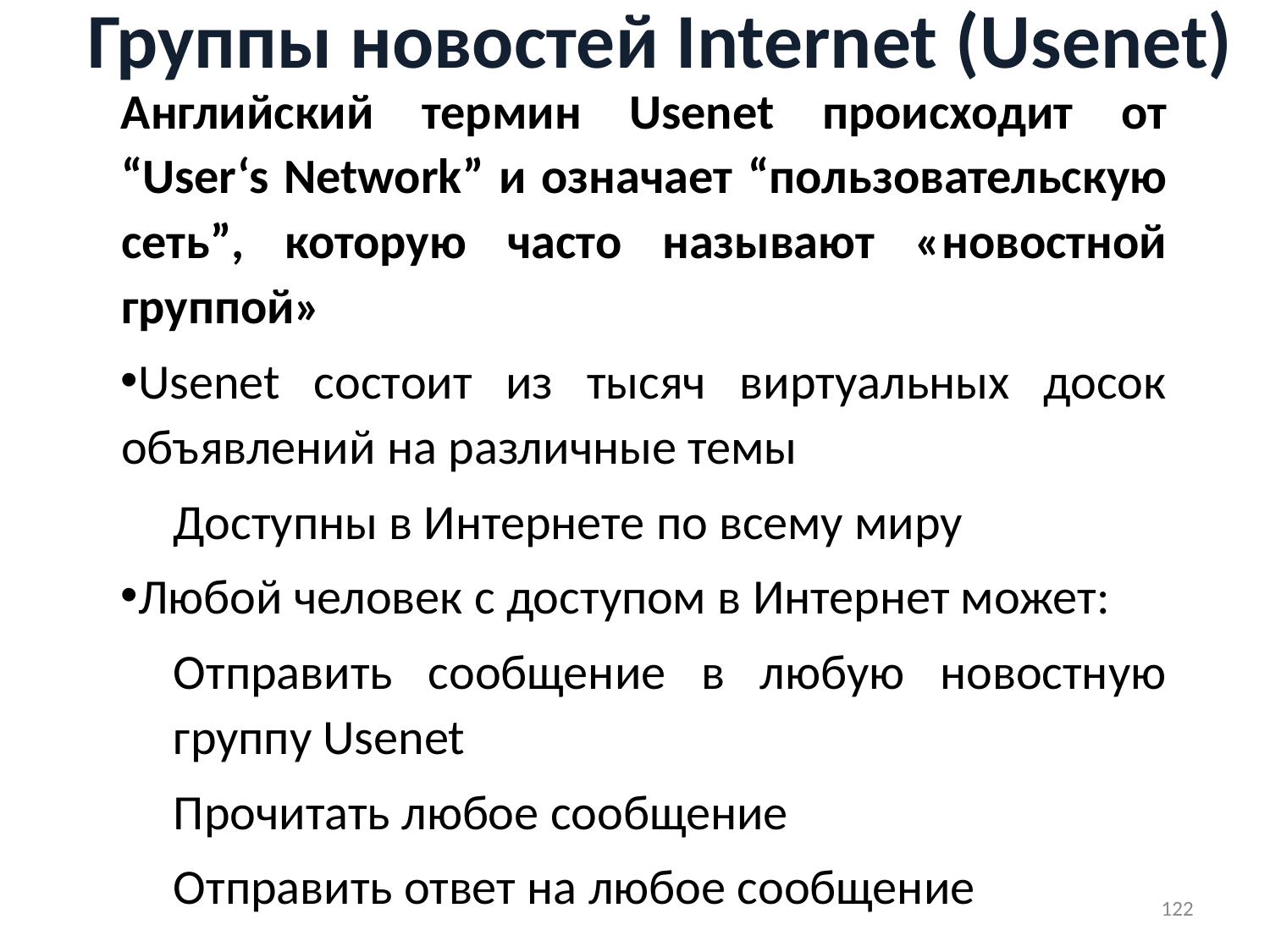

# Группы новостей Internet (Usenet)
Английский термин Usenet происходит от “User‘s Network” и означает “пользовательскую сеть”, которую часто называют «новостной группой»
Usenet состоит из тысяч виртуальных досок объявлений на различные темы
Доступны в Интернете по всему миру
Любой человек с доступом в Интернет может:
Отправить сообщение в любую новостную группу Usenet
Прочитать любое сообщение
Отправить ответ на любое сообщение
122